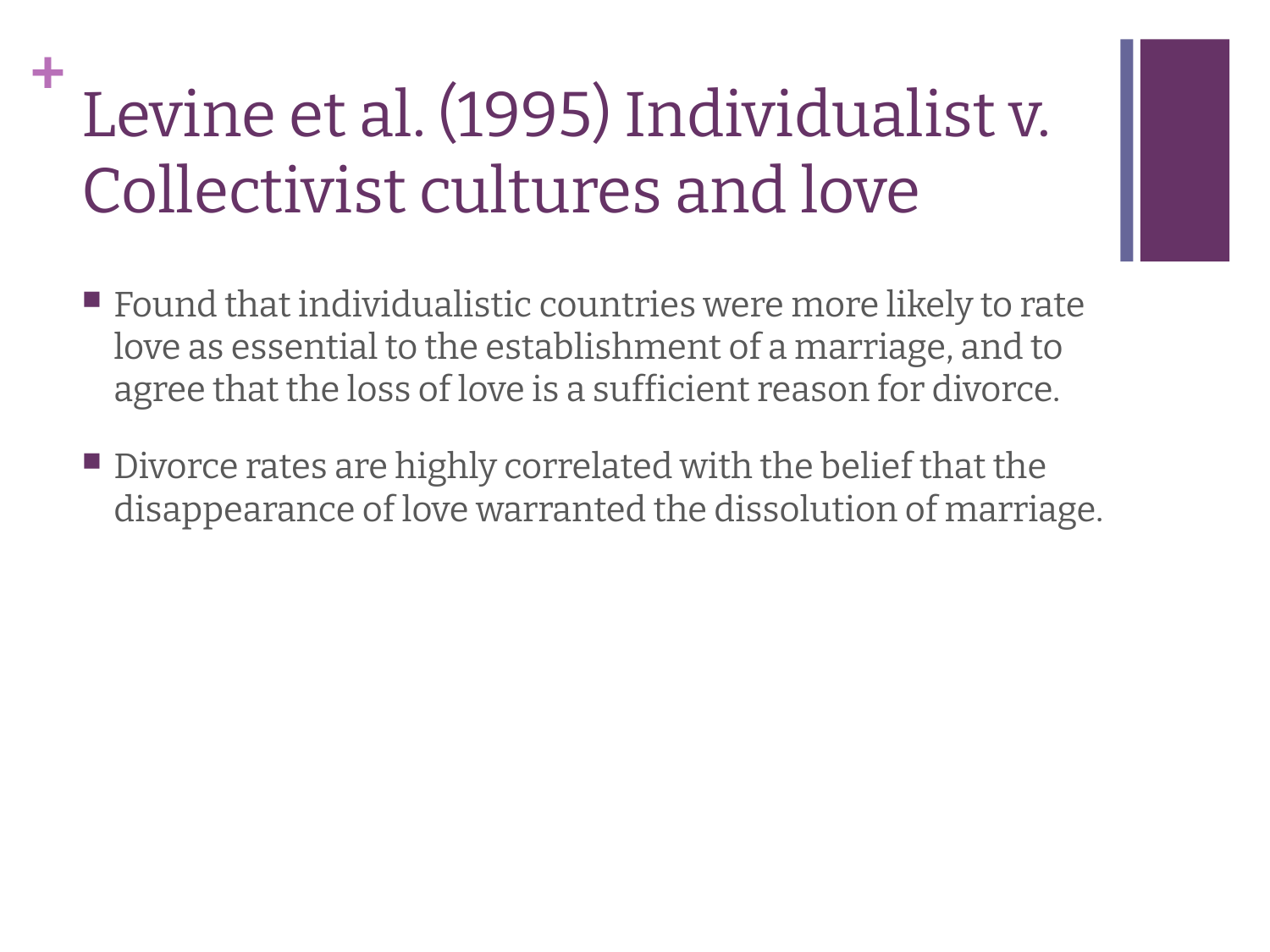

# Levine et al. (1995) Individualist v. Collectivist cultures and love
Found that individualistic countries were more likely to rate love as essential to the establishment of a marriage, and to agree that the loss of love is a sufficient reason for divorce.
Divorce rates are highly correlated with the belief that the disappearance of love warranted the dissolution of marriage.